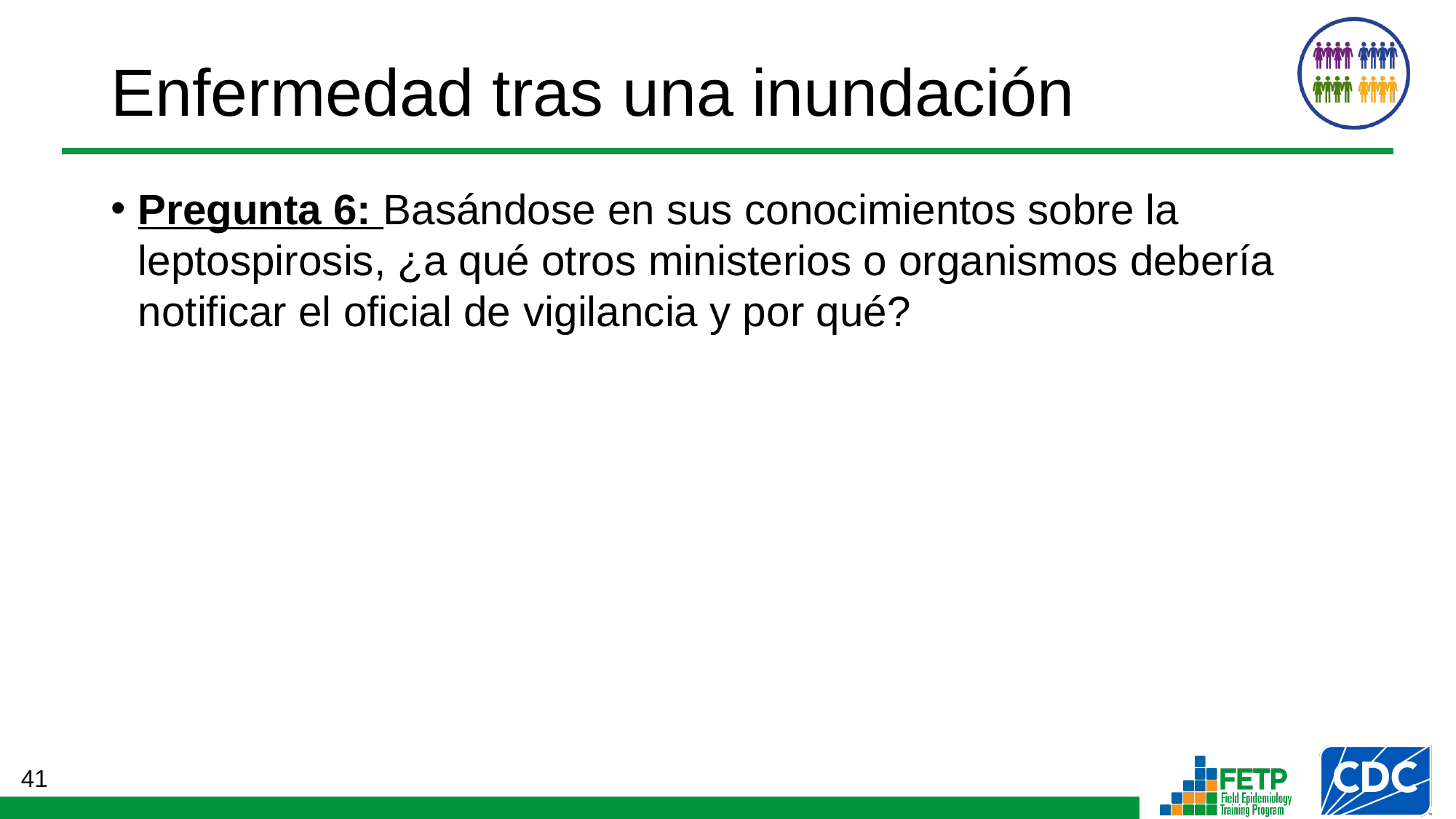

# Enfermedad tras una inundación
Pregunta 6: Basándose en sus conocimientos sobre la leptospirosis, ¿a qué otros ministerios o organismos debería notificar el oficial de vigilancia y por qué?